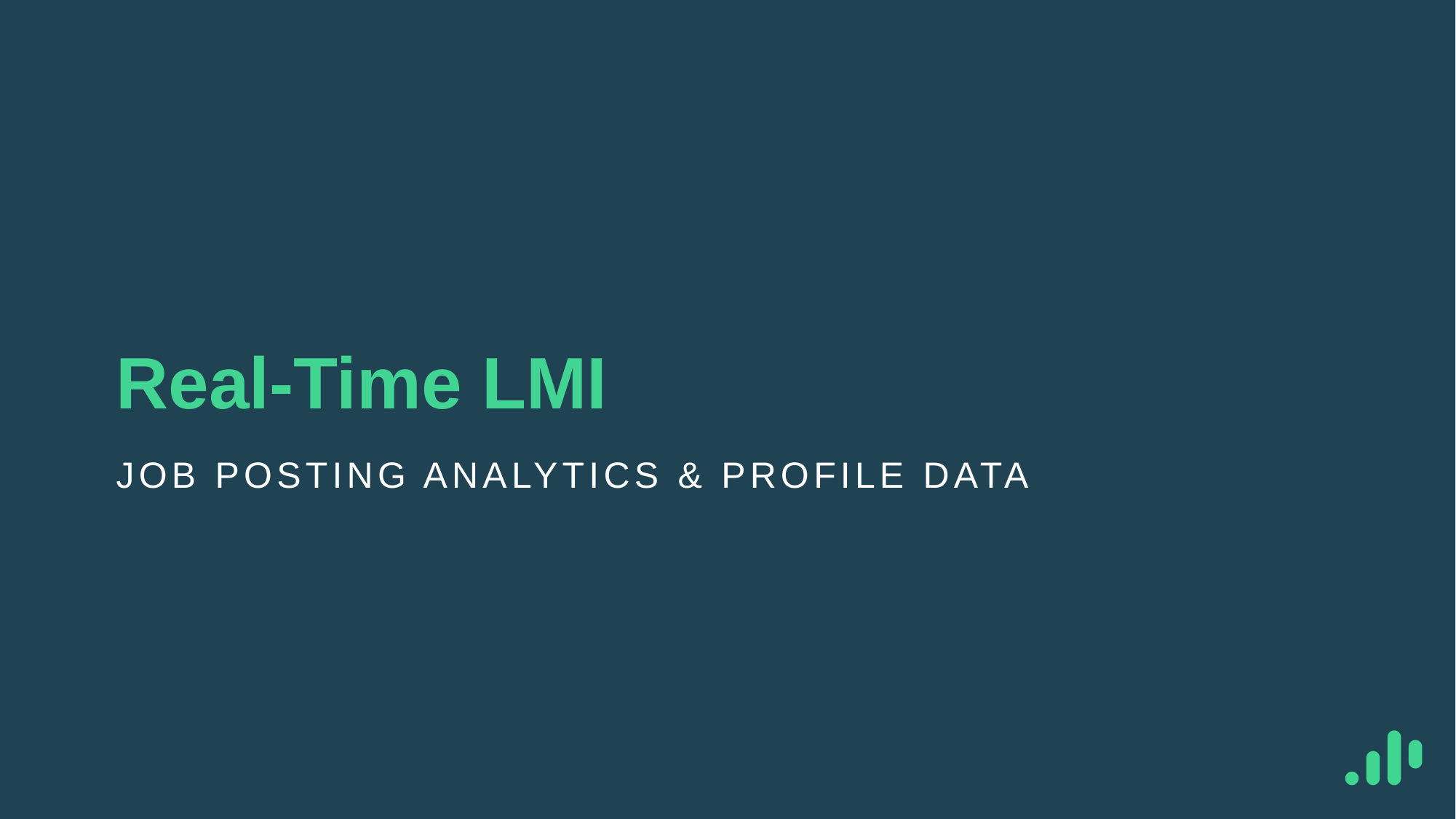

# Real-Time LMI
JOB POSTING ANALYTICS & PROFILE DATA